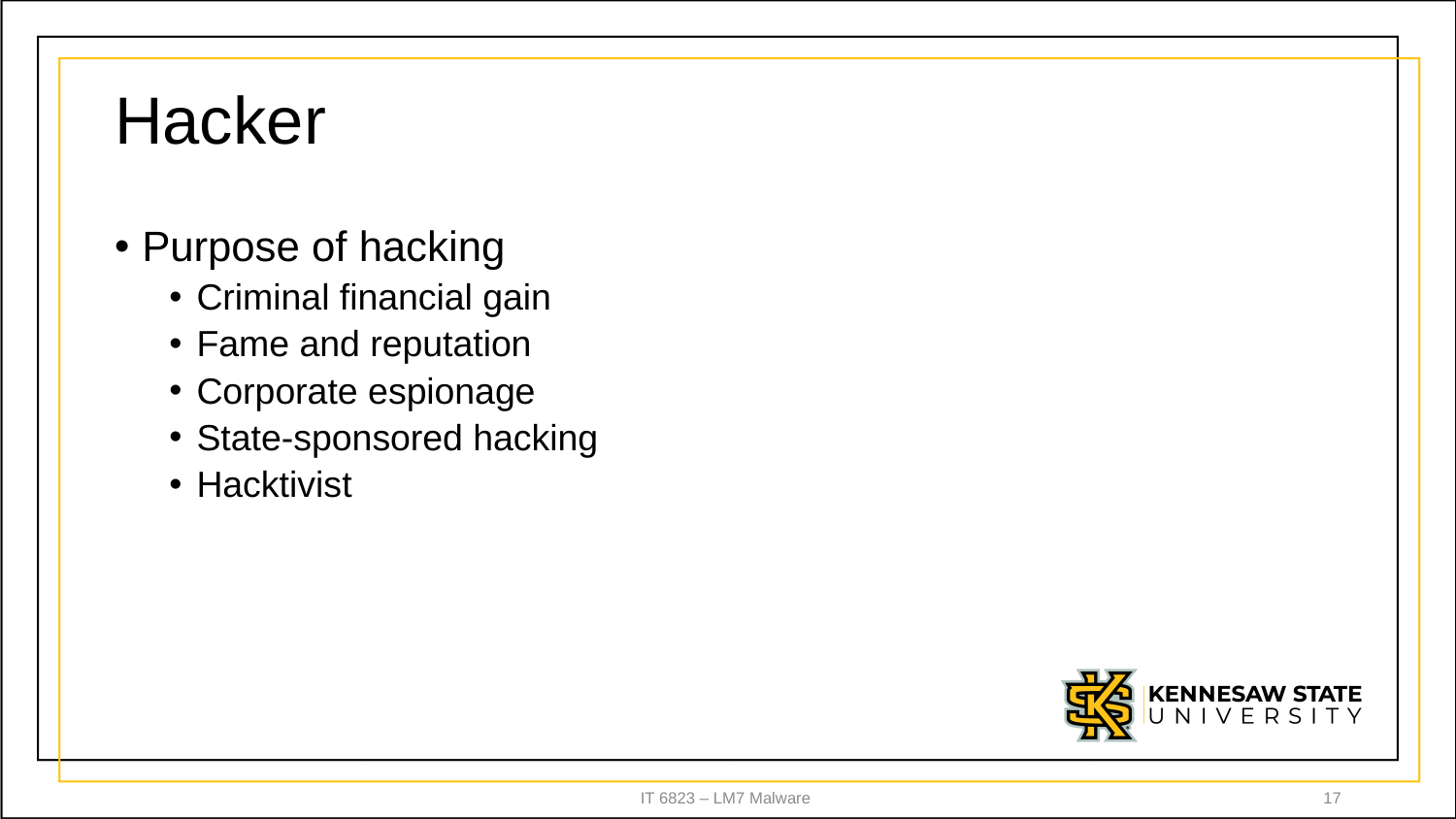

# Hacker
Purpose of hacking
Criminal financial gain
Fame and reputation
Corporate espionage
State-sponsored hacking
Hacktivist
IT 6823 – LM7 Malware
17